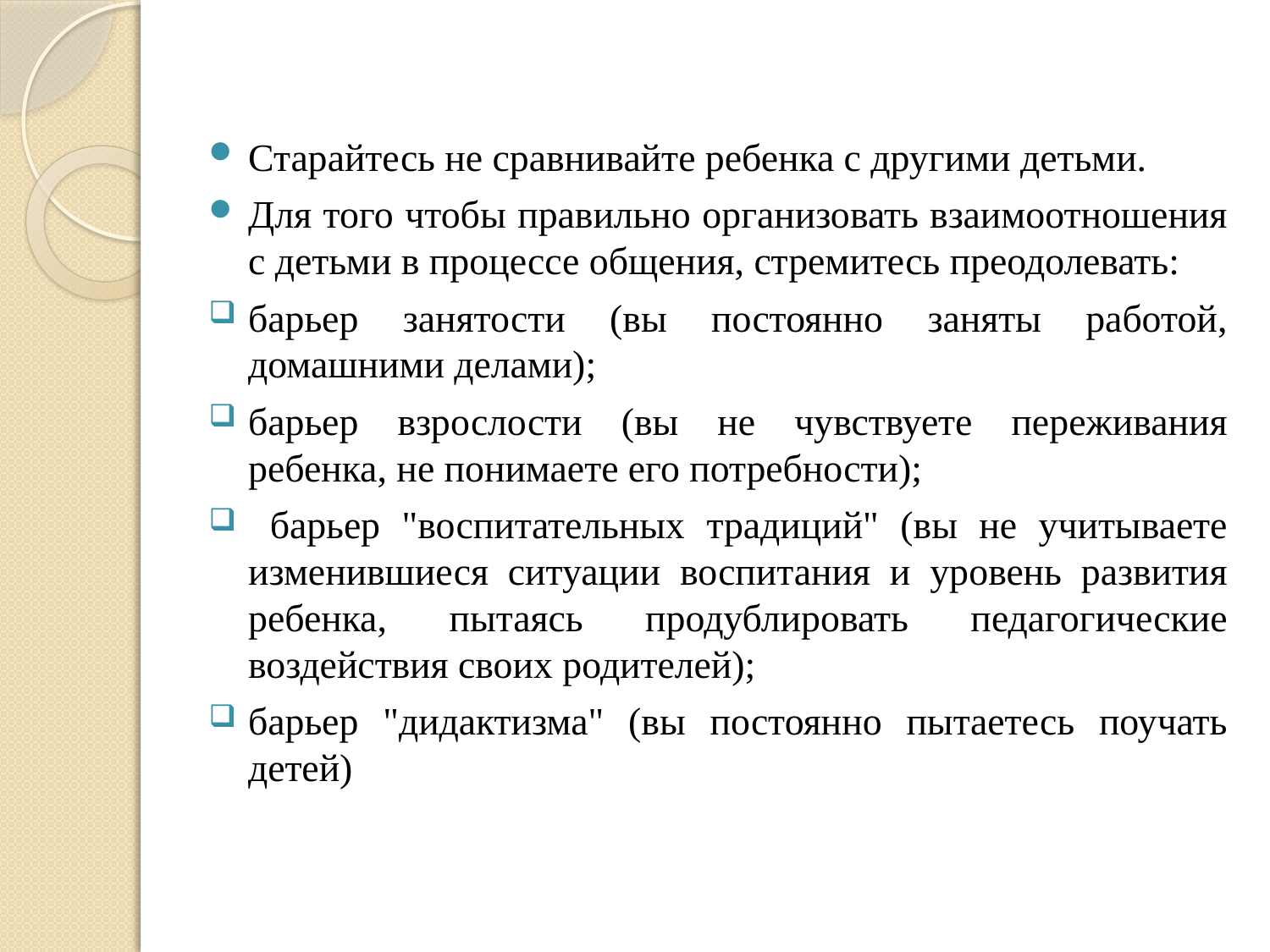

Старайтесь не сравнивайте ребенка с другими детьми.
Для того чтобы правильно организовать взаимоотношения с детьми в процессе общения, стремитесь преодолевать:
барьер занятости (вы постоянно заняты работой, домашними делами);
барьер взрослости (вы не чувствуете переживания ребенка, не понимаете его потребности);
 барьер "воспитательных традиций" (вы не учитываете изменившиеся ситуации воспитания и уровень развития ребенка, пытаясь продублировать педагогические воздействия своих родителей);
барьер "дидактизма" (вы постоянно пытаетесь поучать детей)